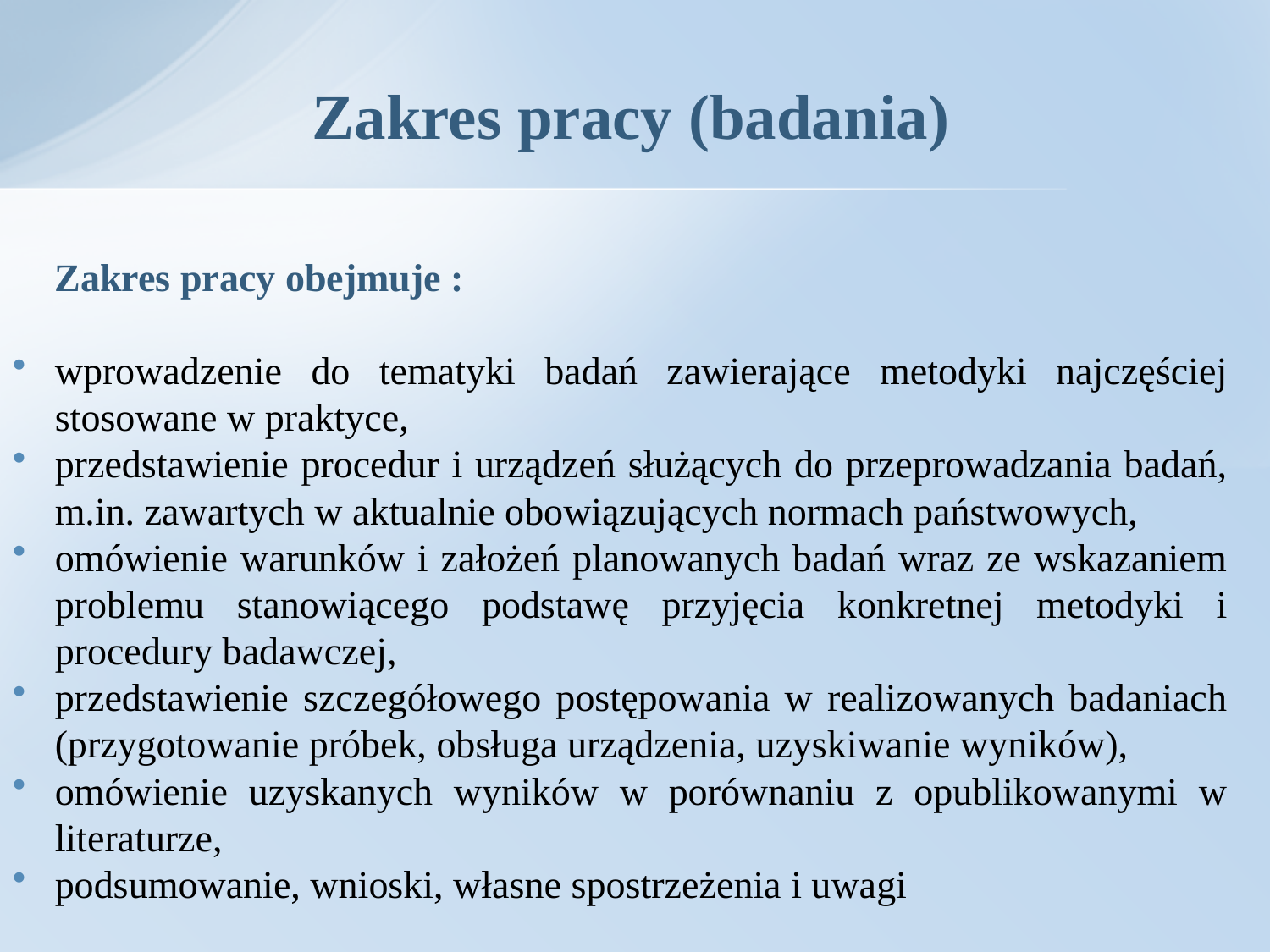

# Zakres pracy (badania)

	Zakres pracy obejmuje :

wprowadzenie do tematyki badań zawierające metodyki najczęściej stosowane w praktyce,
przedstawienie procedur i urządzeń służących do przeprowadzania badań, m.in. zawartych w aktualnie obowiązujących normach państwowych,
omówienie warunków i założeń planowanych badań wraz ze wskazaniem problemu stanowiącego podstawę przyjęcia konkretnej metodyki i procedury badawczej,
przedstawienie szczegółowego postępowania w realizowanych badaniach (przygotowanie próbek, obsługa urządzenia, uzyskiwanie wyników),
omówienie uzyskanych wyników w porównaniu z opublikowanymi w literaturze,
podsumowanie, wnioski, własne spostrzeżenia i uwagi